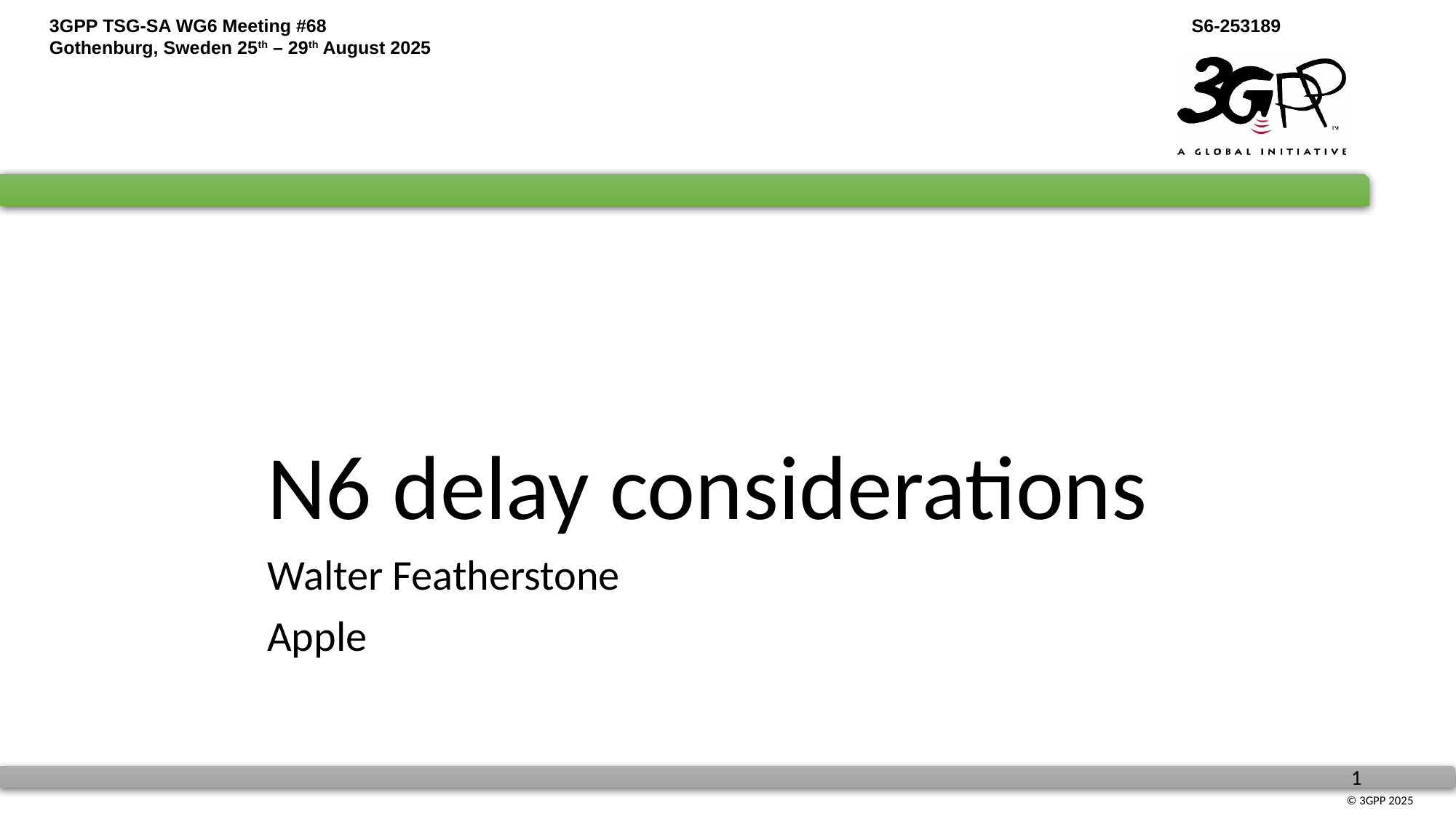

# N6 delay considerations
Walter Featherstone
Apple